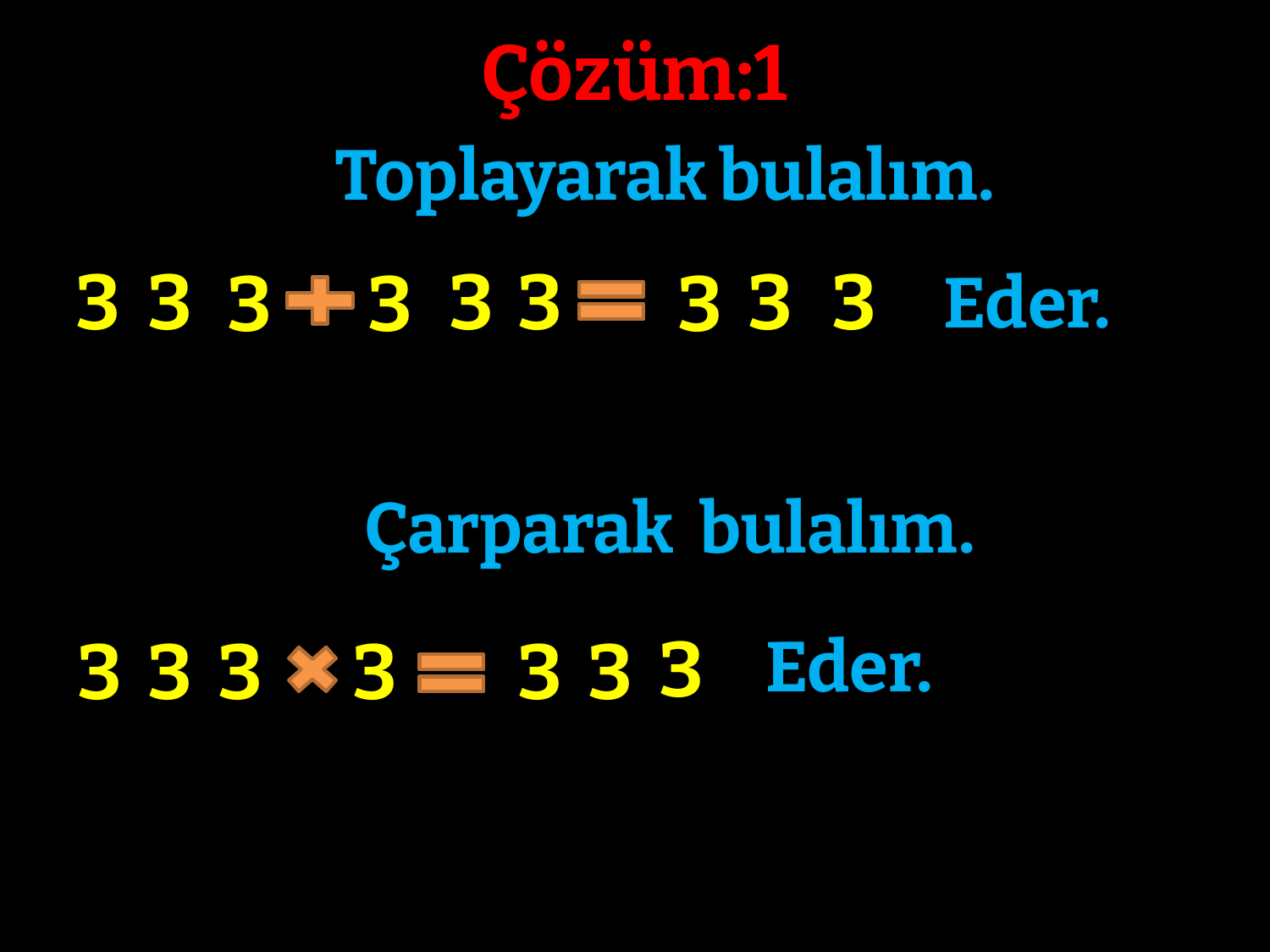

Çözüm:1
Toplayarak bulalım.
3
3
3
3
3
3
3
3
3
Eder.

#
Çarparak  bulalım.
3
3
Eder.
3
3
3
3
3